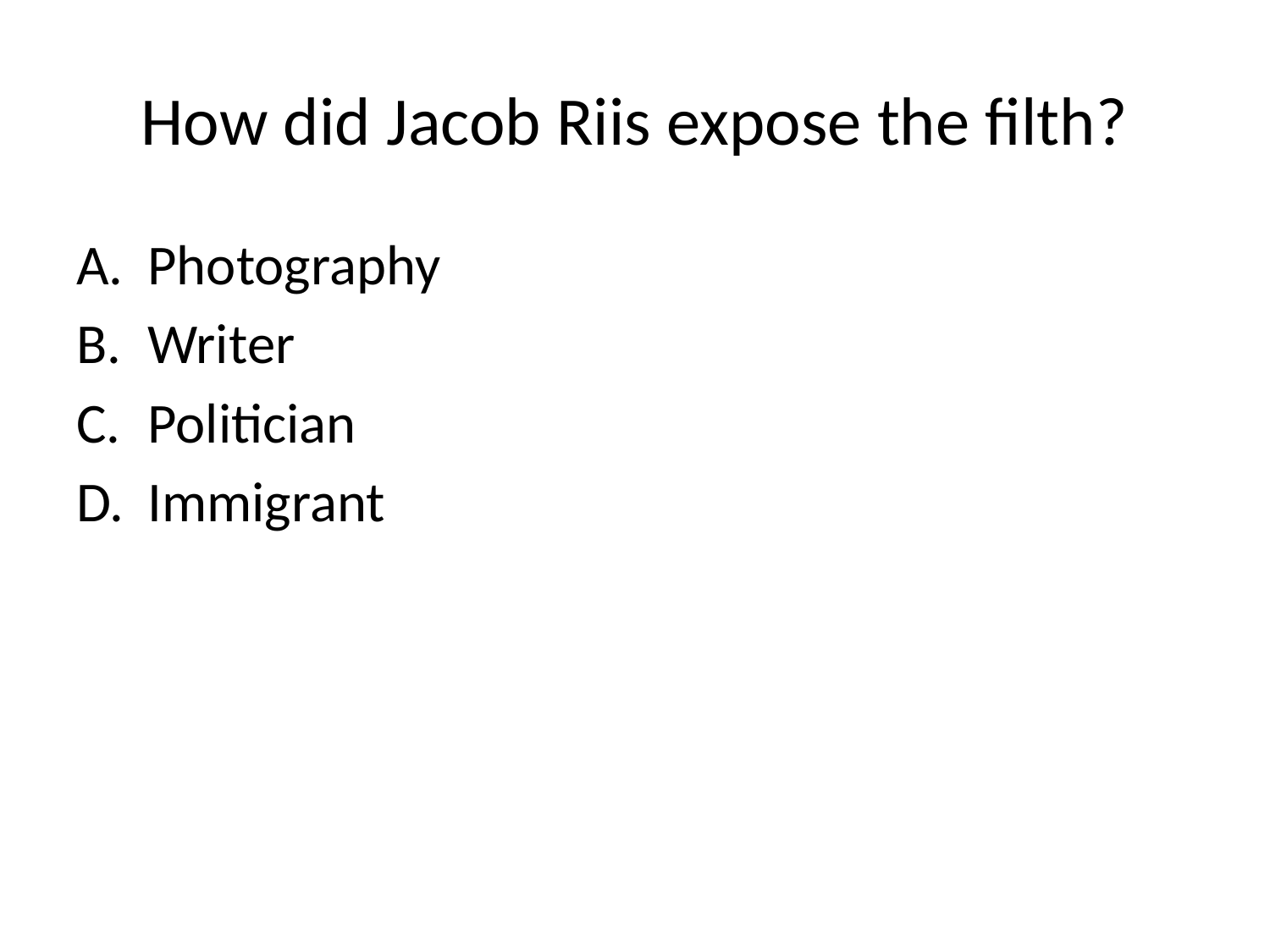

# How did Jacob Riis expose the filth?
Photography
Writer
Politician
Immigrant